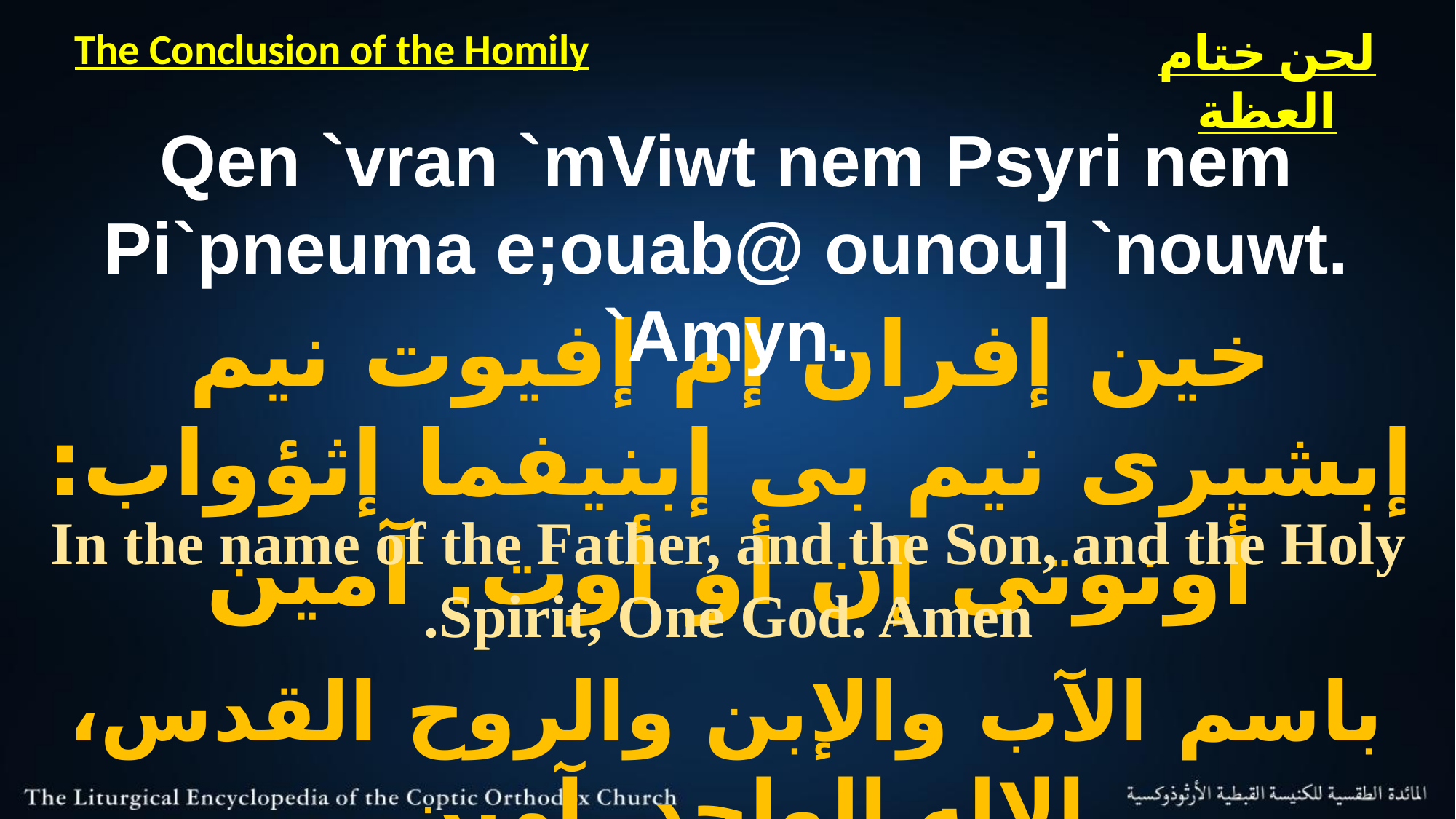

The Conclusion of the Homily
لحن ختام العظة
Qen `vran `mViwt nem Psyri nem Pi`pneuma e;ouab@ ounou] `nouwt. `Amyn.
خين إفران إم إفيوت نيم إبشيرى نيم بى إبنيفما إثؤواب: أونوتى إن أو أوت. آمين
In the name of the Father, and the Son, and the Holy Spirit, One God. Amen.
باسم الآب والإبن والروح القدس، الإله الواحد. آمين.